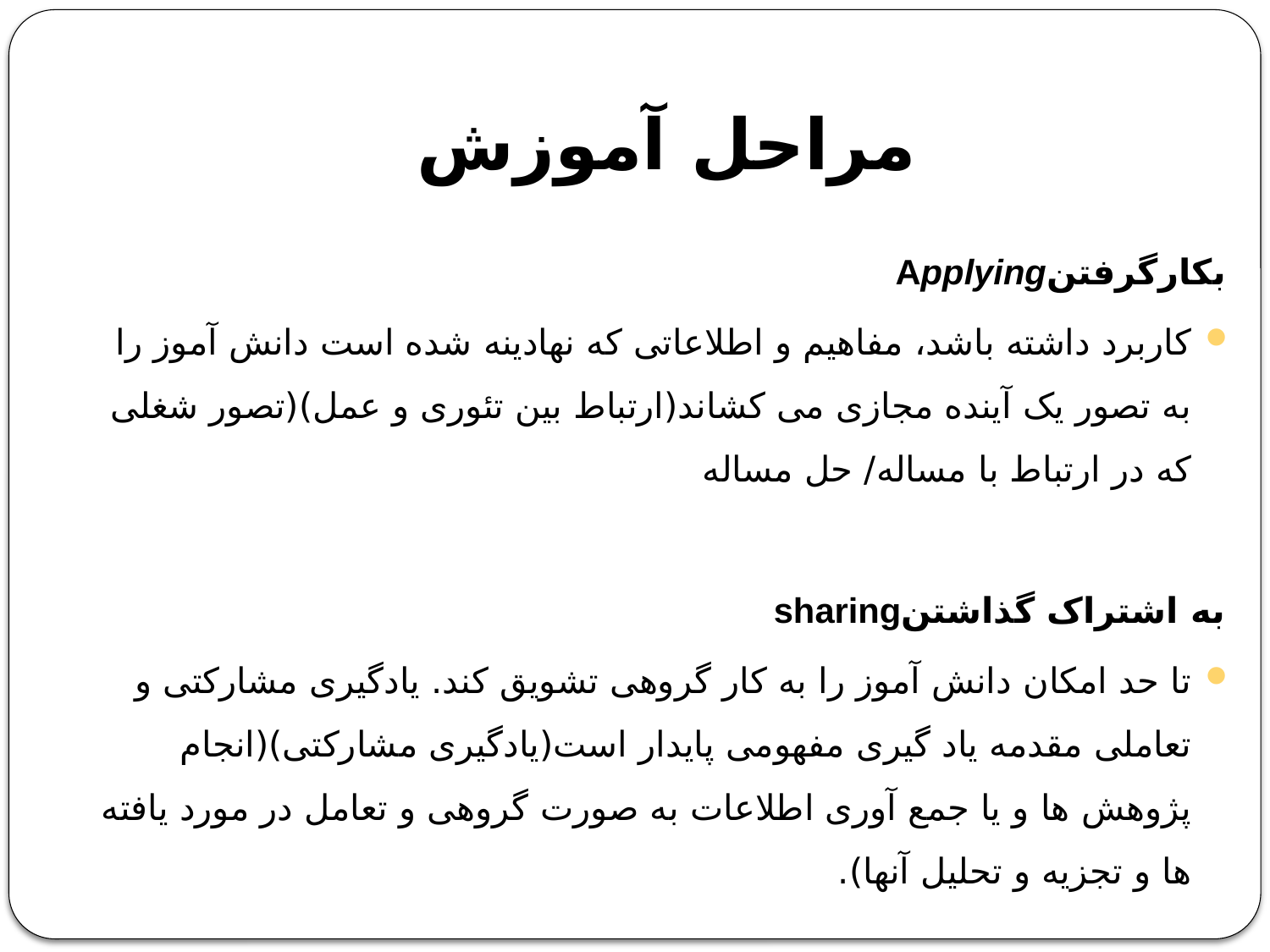

# مراحل آموزش
بکارگرفتنApplying
کاربرد داشته باشد، مفاهیم و اطلاعاتی که نهادینه شده است دانش آموز را به تصور یک آینده مجازی می کشاند(ارتباط بین تئوری و عمل)(تصور شغلی که در ارتباط با مساله/ حل مساله

به اشتراک گذاشتنsharing
تا حد امکان دانش آموز را به کار گروهی تشویق کند. یادگیری مشارکتی و تعاملی مقدمه یاد گیری مفهومی پایدار است(یادگیری مشارکتی)(انجام پژوهش ها و یا جمع آوری اطلاعات به صورت گروهی و تعامل در مورد یافته ها و تجزیه و تحلیل آنها).